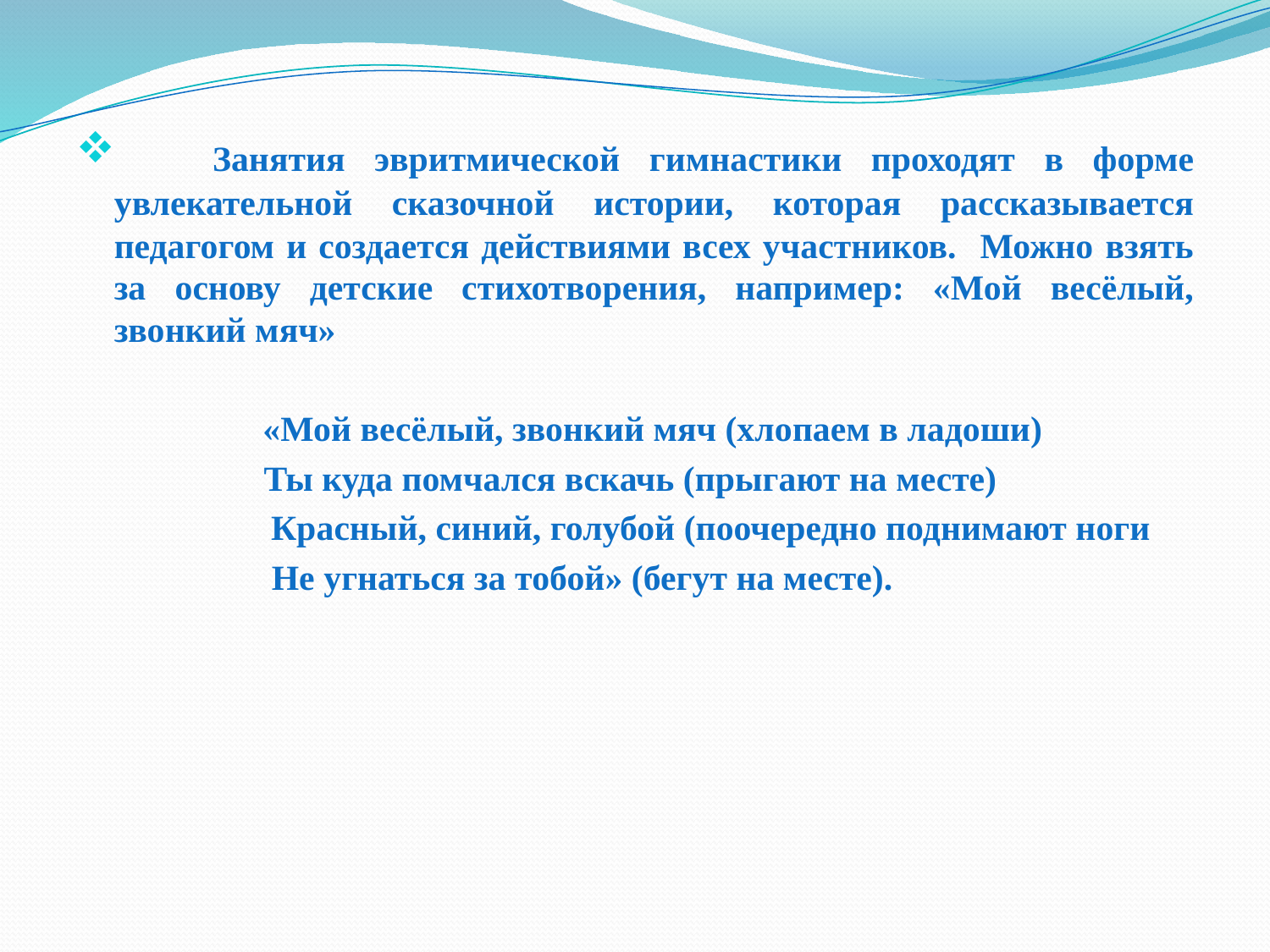

Занятия эвритмической гимнастики проходят в форме увлекательной сказочной истории, которая рассказывается педагогом и создается действиями всех участников.  Можно взять за основу детские стихотворения, например: «Мой весёлый, звонкий мяч»

    «Мой весёлый, звонкий мяч (хлопаем в ладоши)
Ты куда помчался вскачь (прыгают на месте)
                 Красный, синий, голубой (поочередно поднимают ноги
                      Не угнаться за тобой» (бегут на месте).